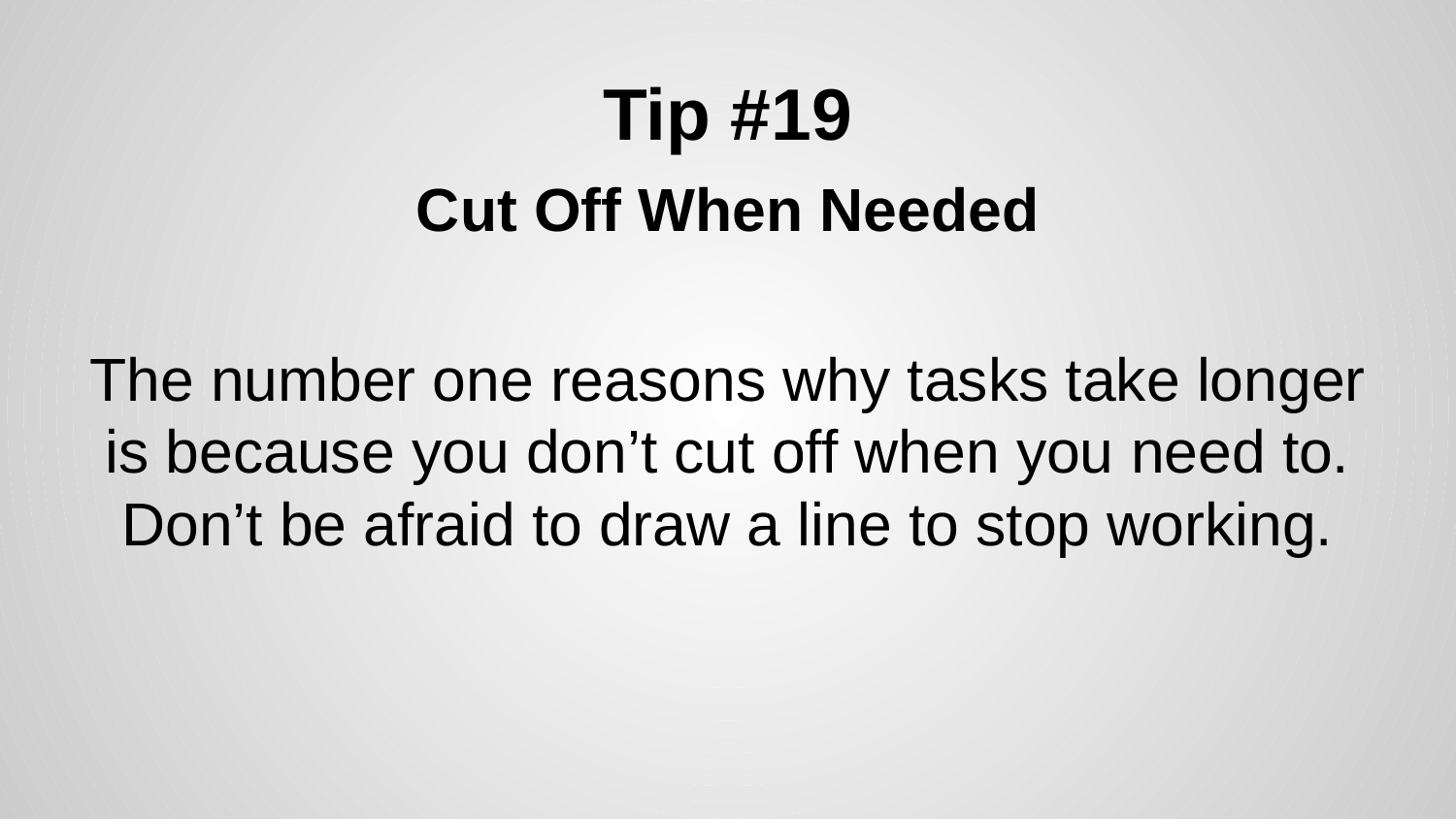

# Tip #19

Cut Off When Needed

The number one reasons why tasks take longer is because you don’t cut off when you need to. Don’t be afraid to draw a line to stop working.